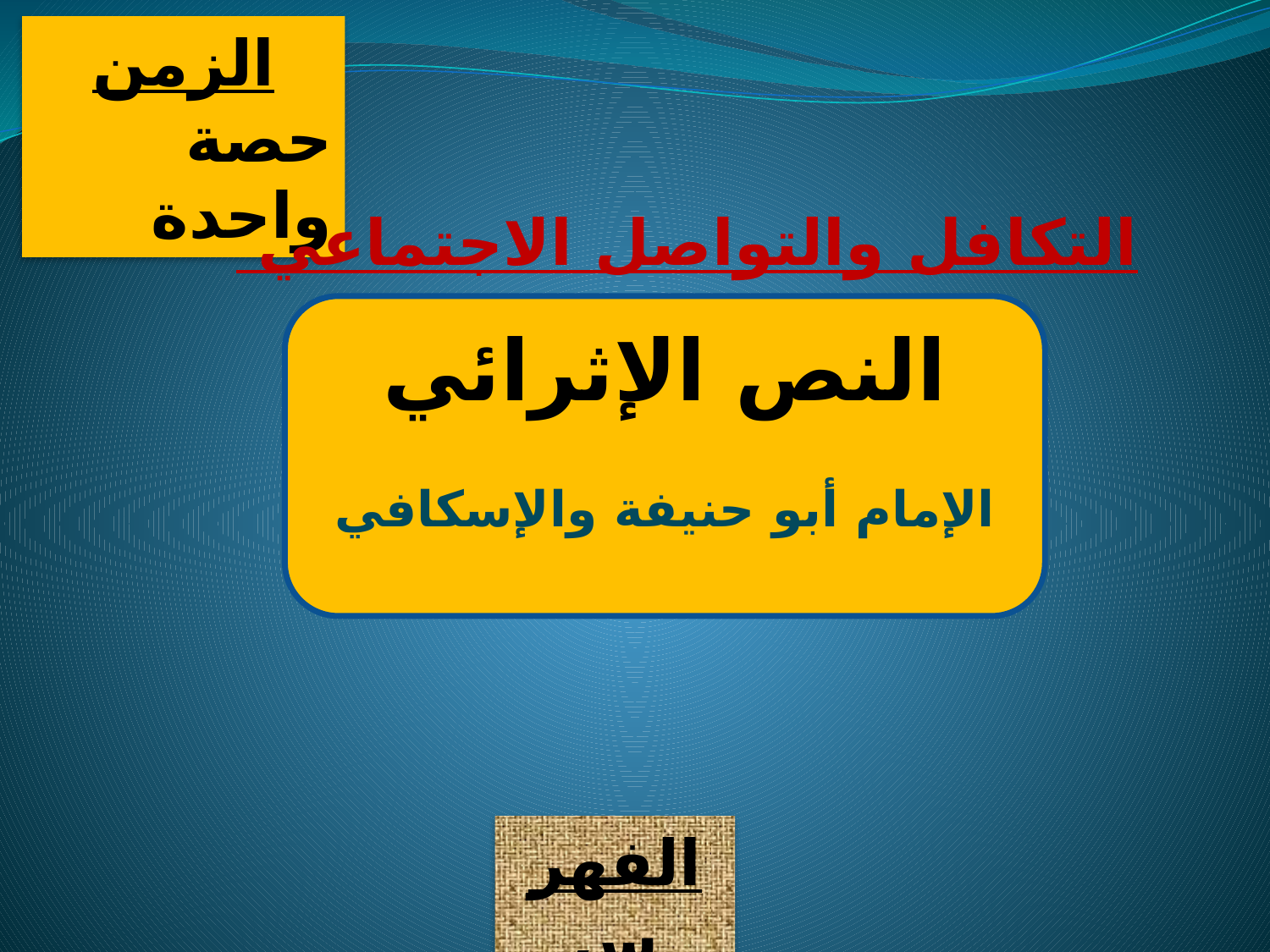

الزمن
حصة واحدة
التكافل والتواصل الاجتماعي
النص الإثرائي

الإمام أبو حنيفة والإسكافي

الفهرس